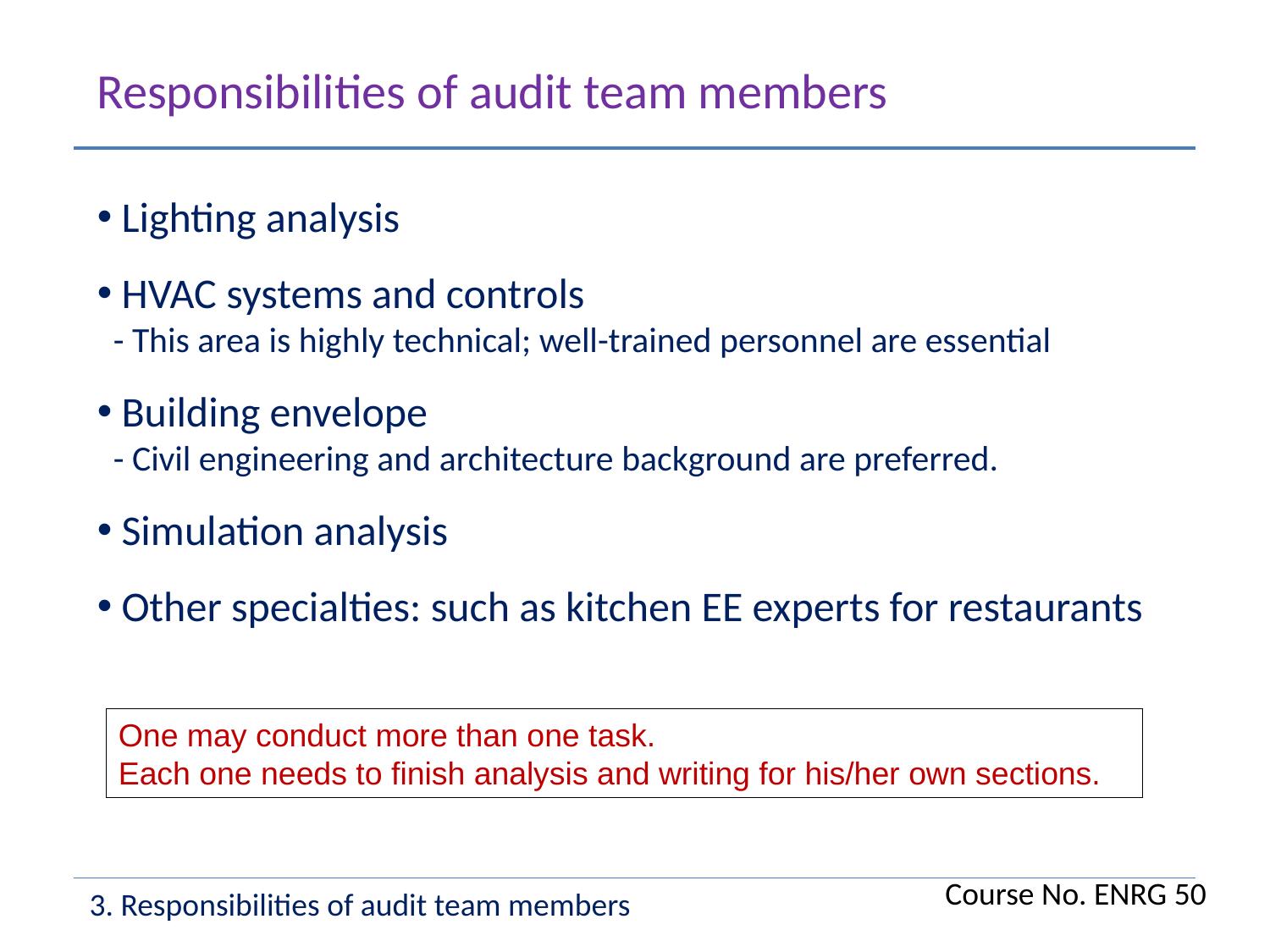

Responsibilities of audit team members
 Lighting analysis
 HVAC systems and controls
  - This area is highly technical; well-trained personnel are essential
 Building envelope
  - Civil engineering and architecture background are preferred.
 Simulation analysis
 Other specialties: such as kitchen EE experts for restaurants
One may conduct more than one task.
Each one needs to finish analysis and writing for his/her own sections.
Course No. ENRG 50
3. Responsibilities of audit team members